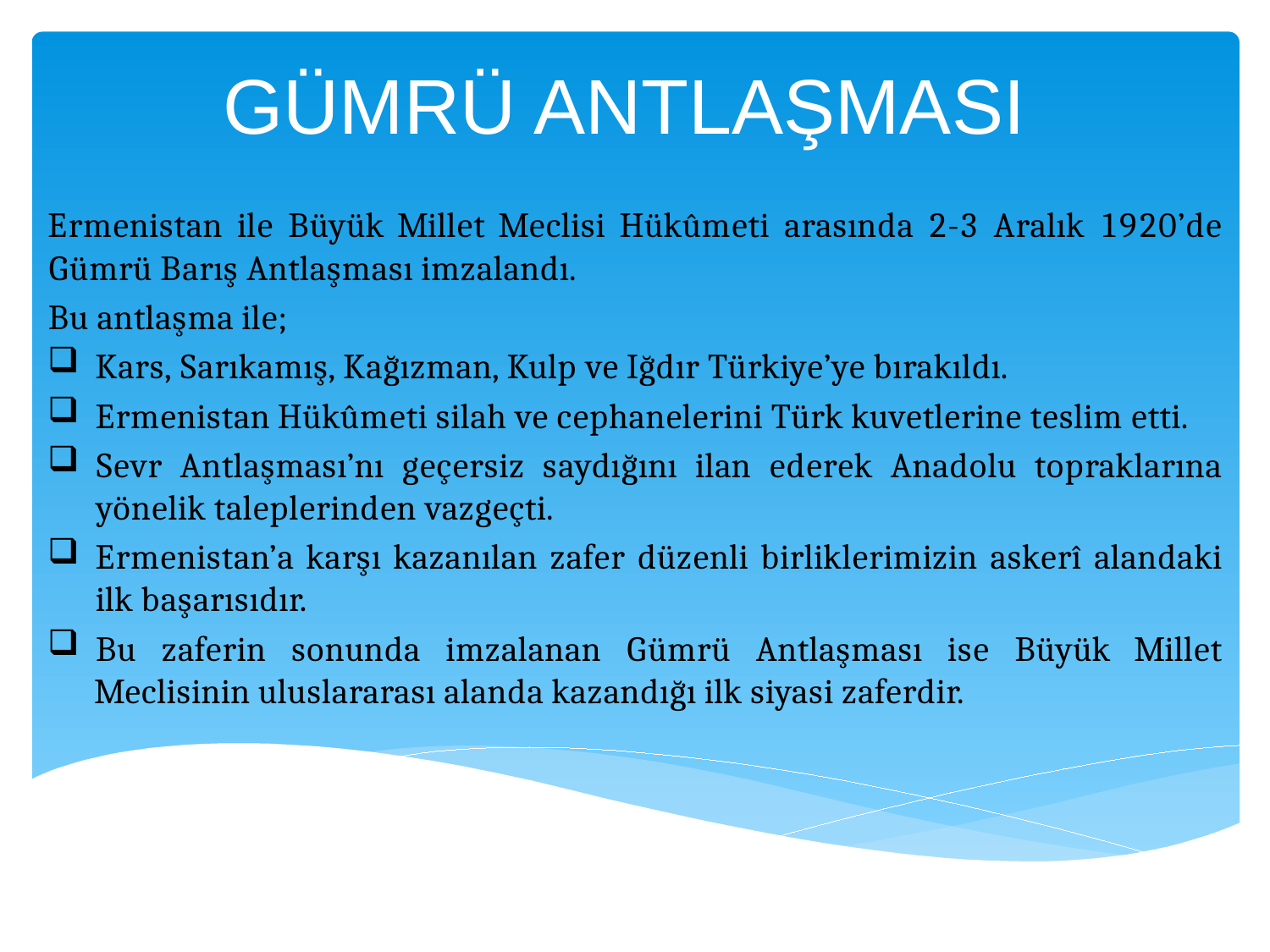

# GÜMRÜ ANTLAŞMASI
Ermenistan ile Büyük Millet Meclisi Hükûmeti arasında 2-3 Aralık 1920’de Gümrü Barış Antlaşması imzalandı.
Bu antlaşma ile;
Kars, Sarıkamış, Kağızman, Kulp ve Iğdır Türkiye’ye bırakıldı.
Ermenistan Hükûmeti silah ve cephanelerini Türk kuvetlerine teslim etti.
Sevr Antlaşması’nı geçersiz saydığını ilan ederek Anadolu topraklarına yönelik taleplerinden vazgeçti.
Ermenistan’a karşı kazanılan zafer düzenli birliklerimizin askerî alandaki ilk başarısıdır.
Bu zaferin sonunda imzalanan Gümrü Antlaşması ise Büyük Millet Meclisinin uluslararası alanda kazandığı ilk siyasi zaferdir.